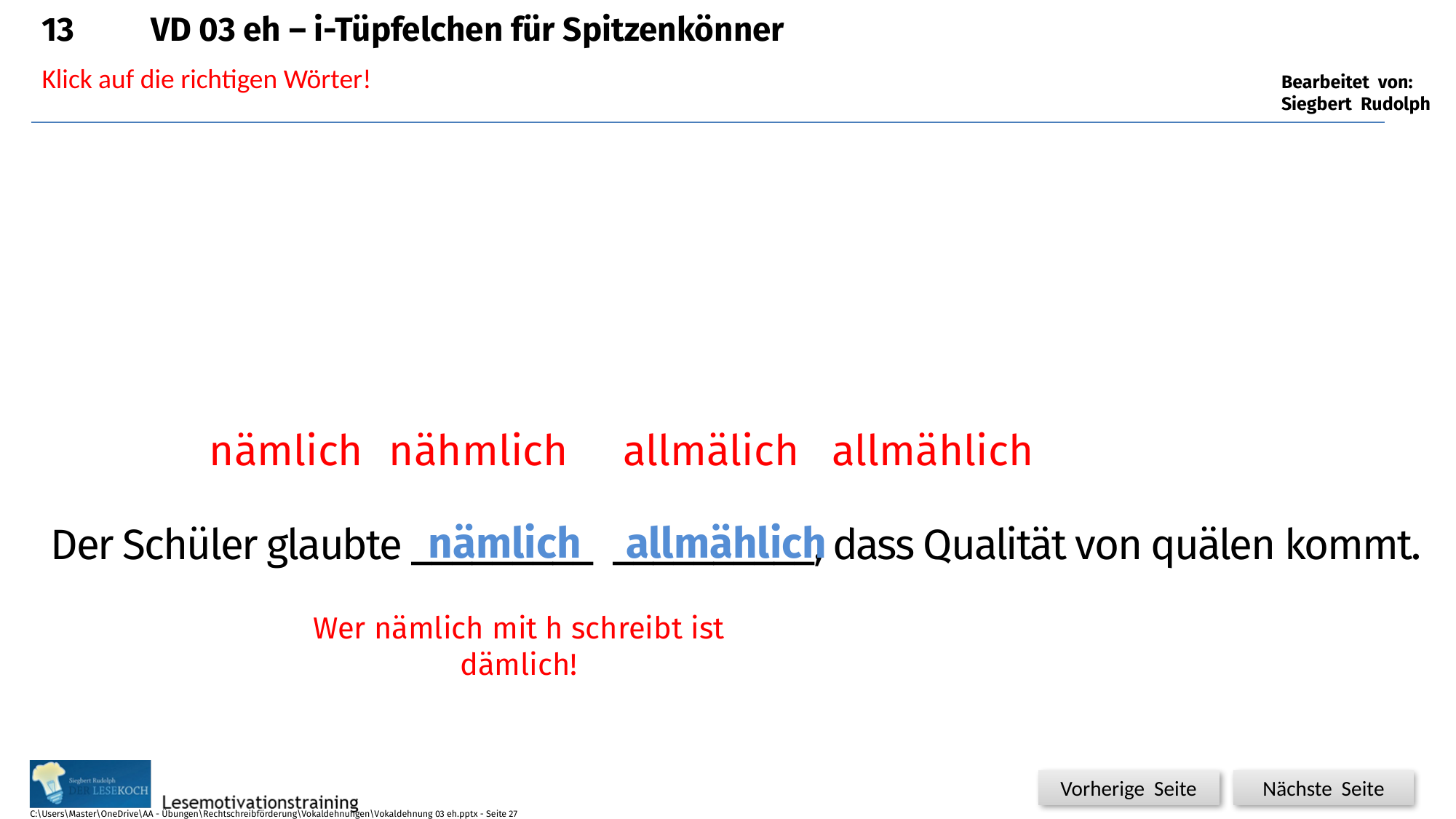

13	VD 03 eh – i-Tüpfelchen für Spitzenkönner
27
27
Klick auf die richtigen Wörter!
nämlich
nähmlich
allmälich
allmählich
nämlich
allmählich
Der Schüler glaubte _________  __________, dass Qualität von quälen kommt.
Wer nämlich mit h schreibt ist dämlich!
C:\Users\Master\OneDrive\AA - Übungen\Rechtschreibförderung\Vokaldehnungen\Vokaldehnung 03 eh.pptx - Seite 27